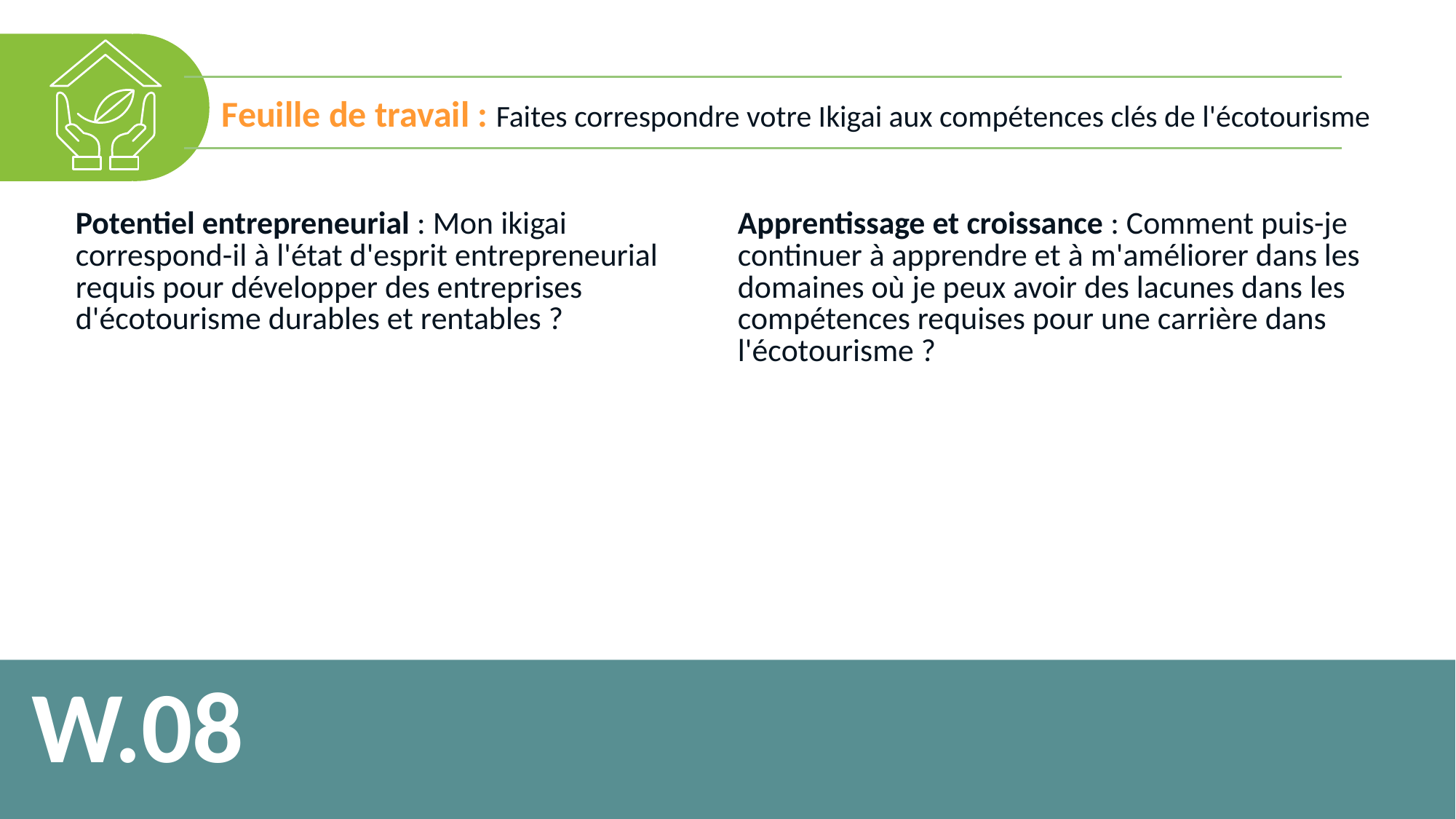

Feuille de travail : Faites correspondre votre Ikigai aux compétences clés de l'écotourisme

| Potentiel entrepreneurial : Mon ikigai correspond-il à l'état d'esprit entrepreneurial requis pour développer des entreprises d'écotourisme durables et rentables ? | Apprentissage et croissance : Comment puis-je continuer à apprendre et à m'améliorer dans les domaines où je peux avoir des lacunes dans les compétences requises pour une carrière dans l'écotourisme ? |
| --- | --- |
|  |  |

W.08